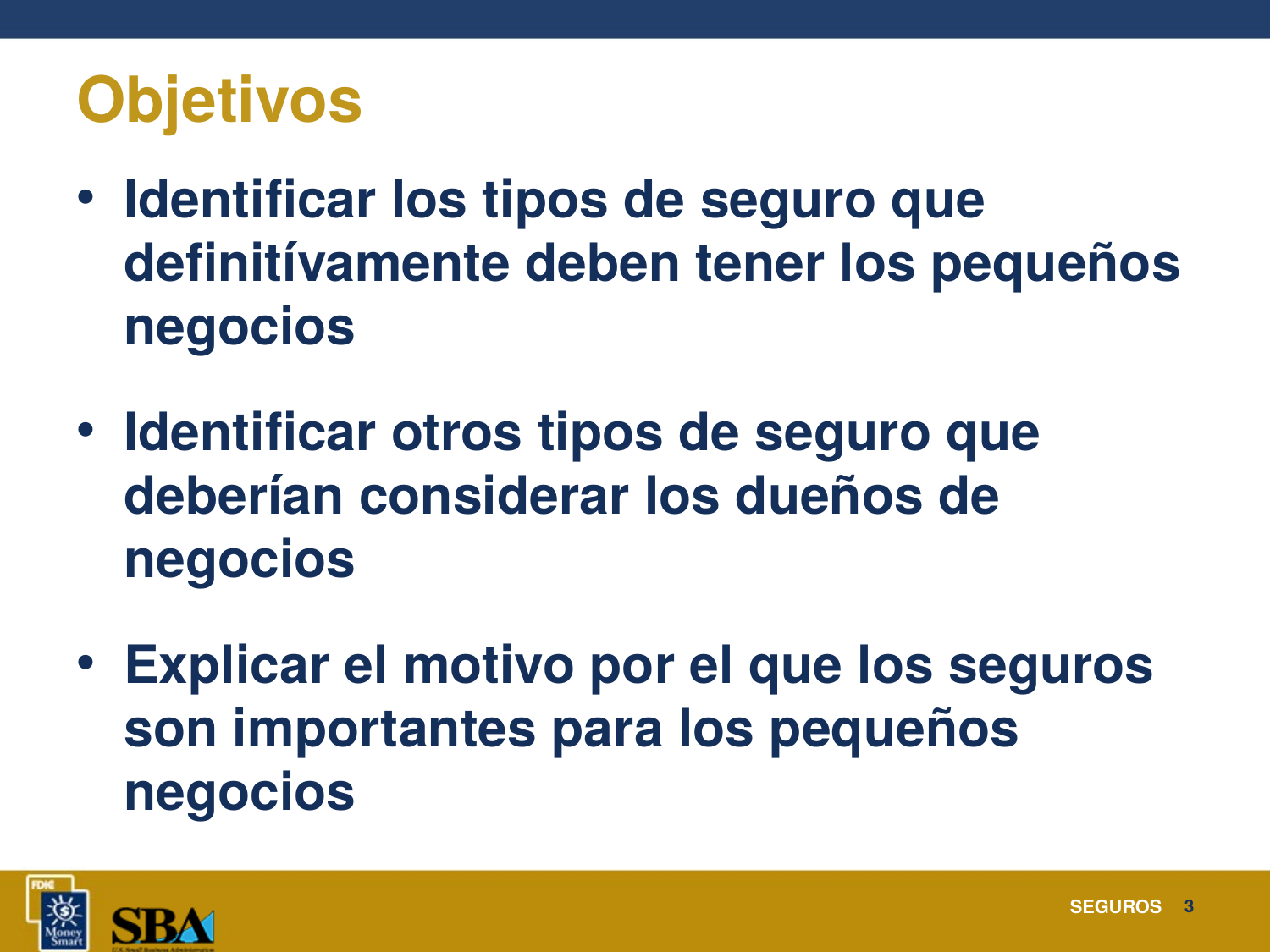

# Objetivos
Identificar los tipos de seguro que definitívamente deben tener los pequeños negocios
Identificar otros tipos de seguro que deberían considerar los dueños de negocios
Explicar el motivo por el que los seguros son importantes para los pequeños negocios